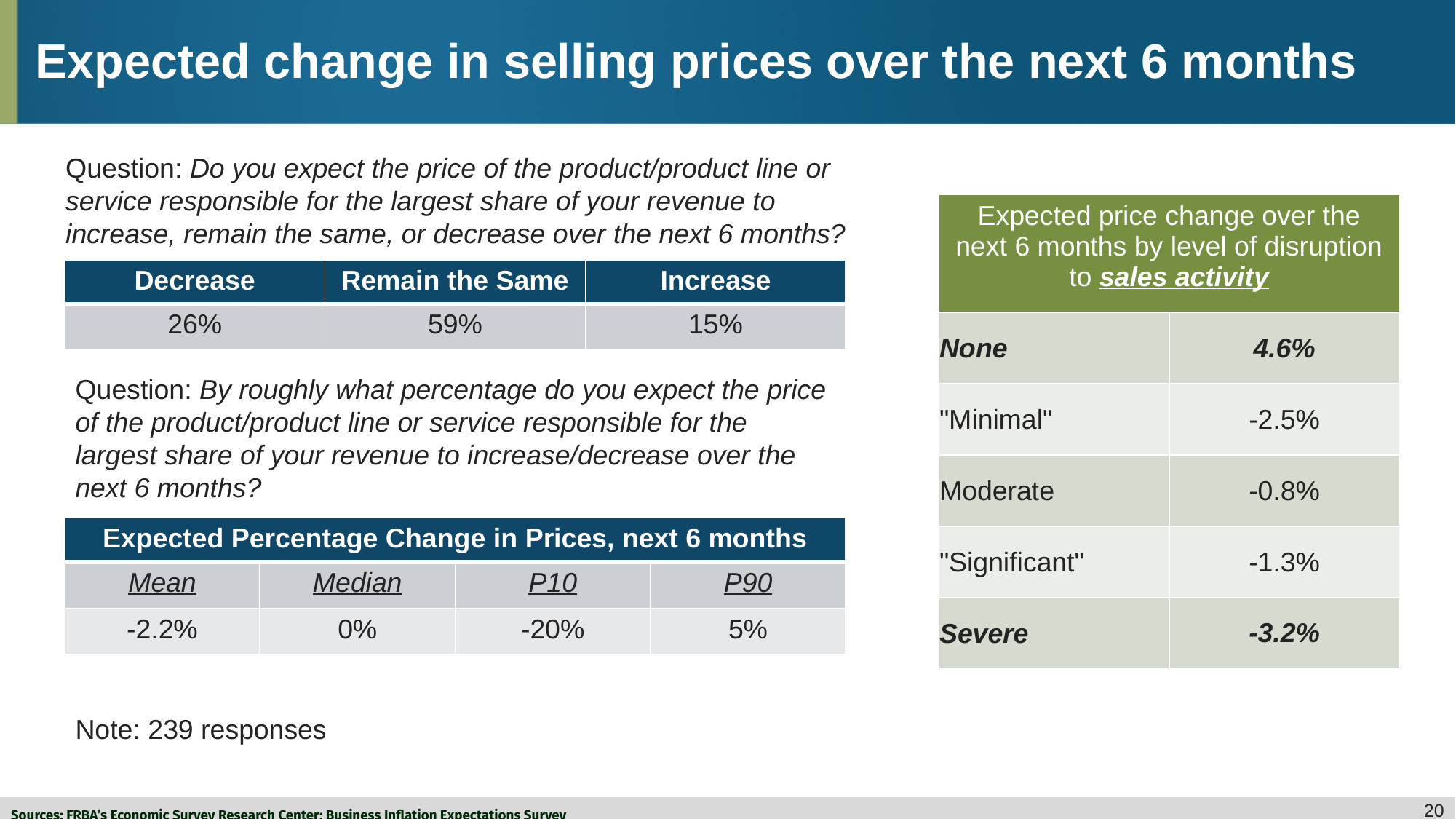

# Expected change in selling prices over the next 6 months
Question: Do you expect the price of the product/product line or service responsible for the largest share of your revenue to increase, remain the same, or decrease over the next 6 months?

| Expected price change over the next 6 months by level of disruption to sales activity |  |
| --- | --- |
| None | 4.6% |
| "Minimal" | -2.5% |
| Moderate | -0.8% |
| "Significant" | -1.3% |
| Severe | -3.2% |
| Decrease | Remain the Same | Increase |
| --- | --- | --- |
| 26% | 59% | 15% |
Question: By roughly what percentage do you expect the price of the product/product line or service responsible for the largest share of your revenue to increase/decrease over the next 6 months?
| Expected Percentage Change in Prices, next 6 months |  |  |  |
| --- | --- | --- | --- |
| Mean | Median | P10 | P90 |
| -2.2% | 0% | -20% | 5% |
Note: 239 responses
Sources: FRBA’s Economic Survey Research Center: Business Inflation Expectations Survey
20